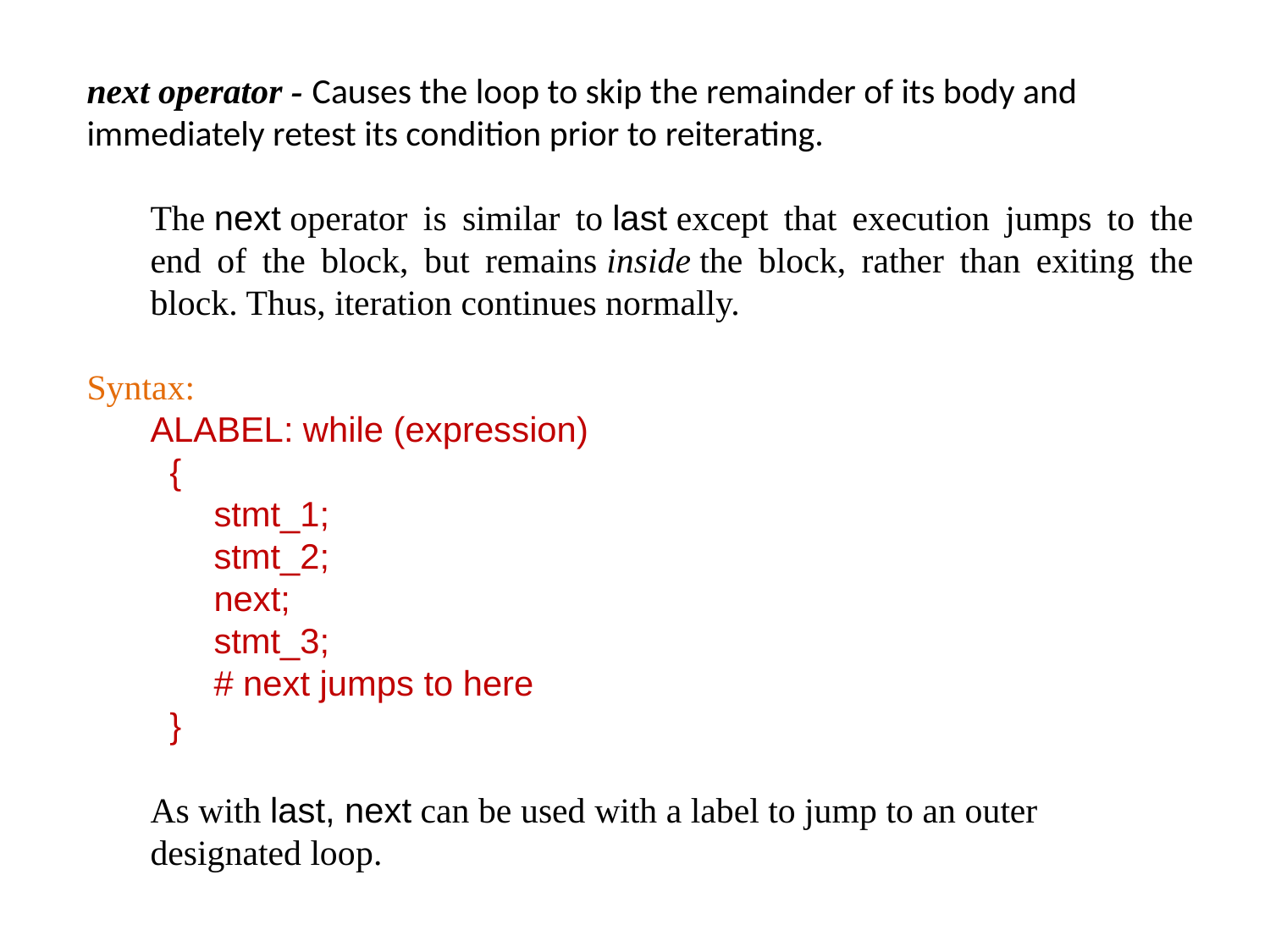

next operator - Causes the loop to skip the remainder of its body and immediately retest its condition prior to reiterating.

	The next operator is similar to last except that execution jumps to the end of the block, but remains inside the block, rather than exiting the block. Thus, iteration continues normally.

Syntax:
ALABEL: while (expression)
  {
stmt_1;
stmt_2;
next;
stmt_3;
# next jumps to here
  }

	As with last, next can be used with a label to jump to an outer designated loop.